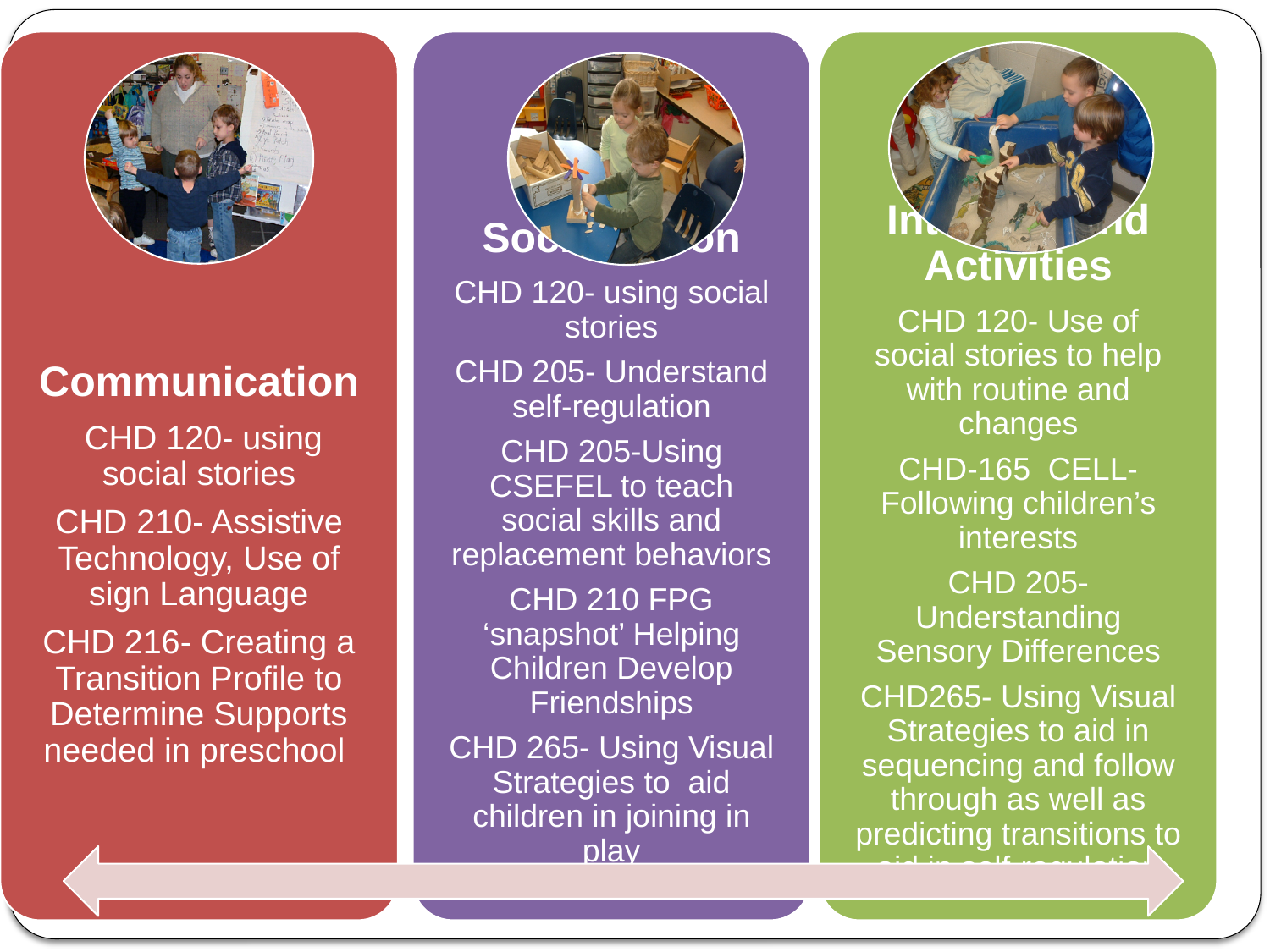

Communication
 CHD 120- using social stories
CHD 210- Assistive Technology, Use of sign Language
CHD 216- Creating a Transition Profile to Determine Supports needed in preschool
Interests and Activities
CHD 120- Use of social stories to help with routine and changes
CHD-165  CELL-Following children’s interests
CHD 205- Understanding Sensory Differences
CHD265- Using Visual Strategies to aid in sequencing and follow through as well as predicting transitions to aid in self-regulation

Socialization
CHD 120- using social stories
CHD 205- Understand self-regulation
CHD 205-Using CSEFEL to teach social skills and replacement behaviors
CHD 210 FPG ‘snapshot’ Helping Children Develop Friendships
CHD 265- Using Visual Strategies to  aid children in joining in play